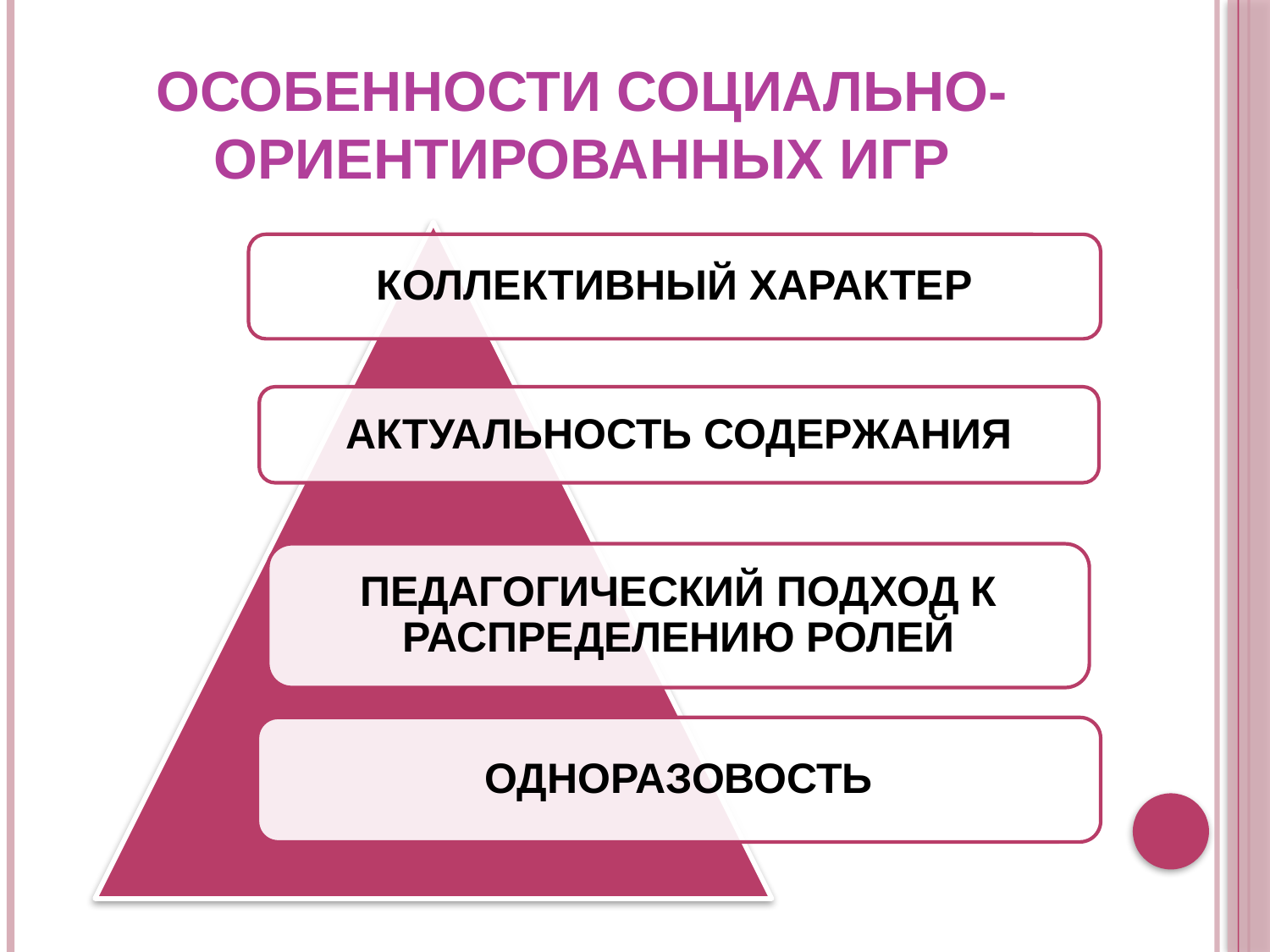

# ОСОБЕННОСТИ СОЦИАЛЬНО-ОРИЕНТИРОВАННЫХ ИГР
КОЛЛЕКТИВНЫЙ ХАРАКТЕР
АКТУАЛЬНОСТЬ СОДЕРЖАНИЯ
ПЕДАГОГИЧЕСКИЙ ПОДХОД К РАСПРЕДЕЛЕНИЮ РОЛЕЙ
ОДНОРАЗОВОСТЬ